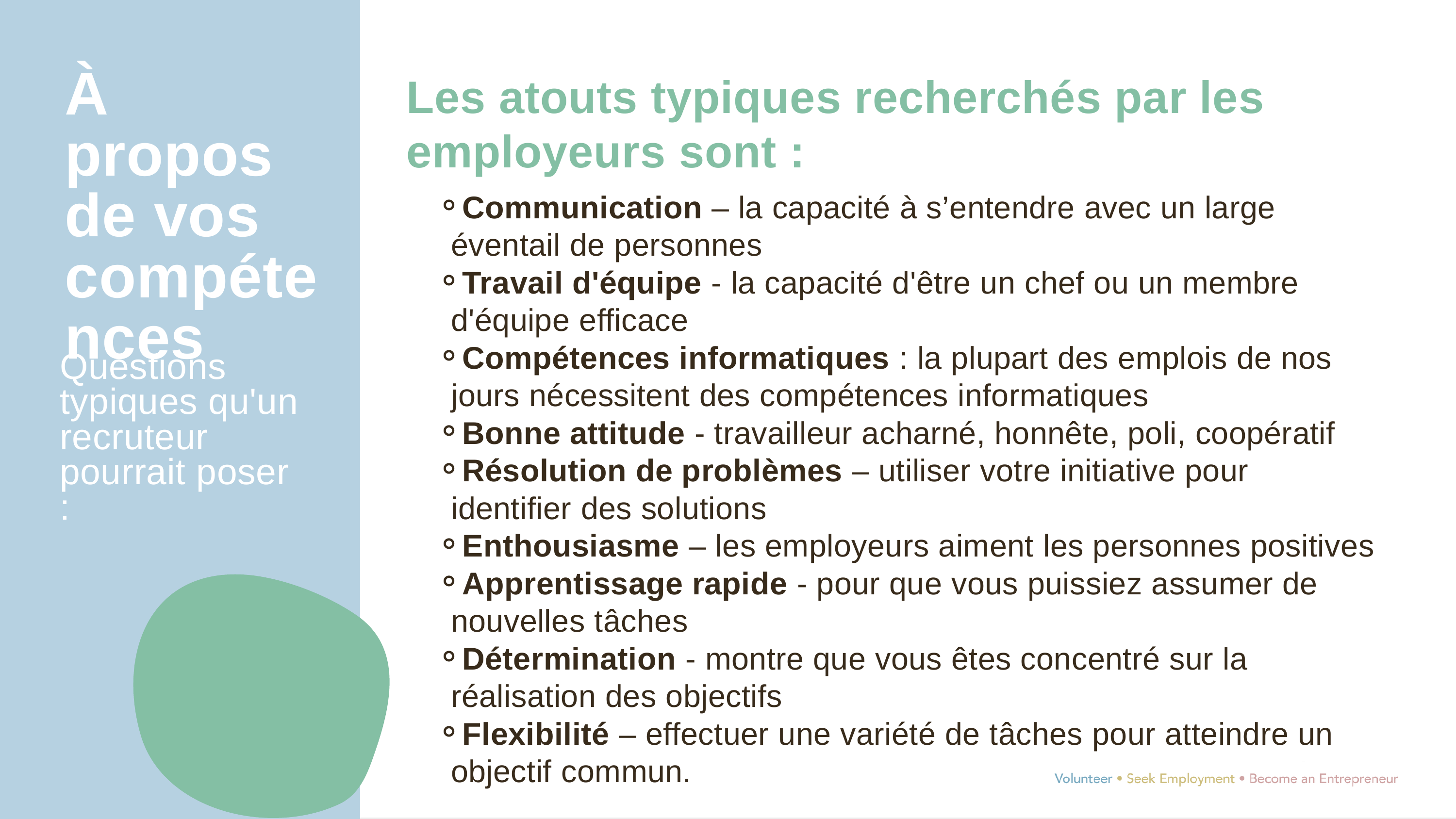

À propos de vos compétences

Les atouts typiques recherchés par les employeurs sont :

Communication – la capacité à s’entendre avec un large éventail de personnes
Travail d'équipe - la capacité d'être un chef ou un membre d'équipe efficace
Compétences informatiques : la plupart des emplois de nos jours nécessitent des compétences informatiques
Bonne attitude - travailleur acharné, honnête, poli, coopératif
Résolution de problèmes – utiliser votre initiative pour identifier des solutions
Enthousiasme – les employeurs aiment les personnes positives
Apprentissage rapide - pour que vous puissiez assumer de nouvelles tâches
Détermination - montre que vous êtes concentré sur la réalisation des objectifs
Flexibilité – effectuer une variété de tâches pour atteindre un objectif commun.

Questions typiques qu'un recruteur pourrait poser :